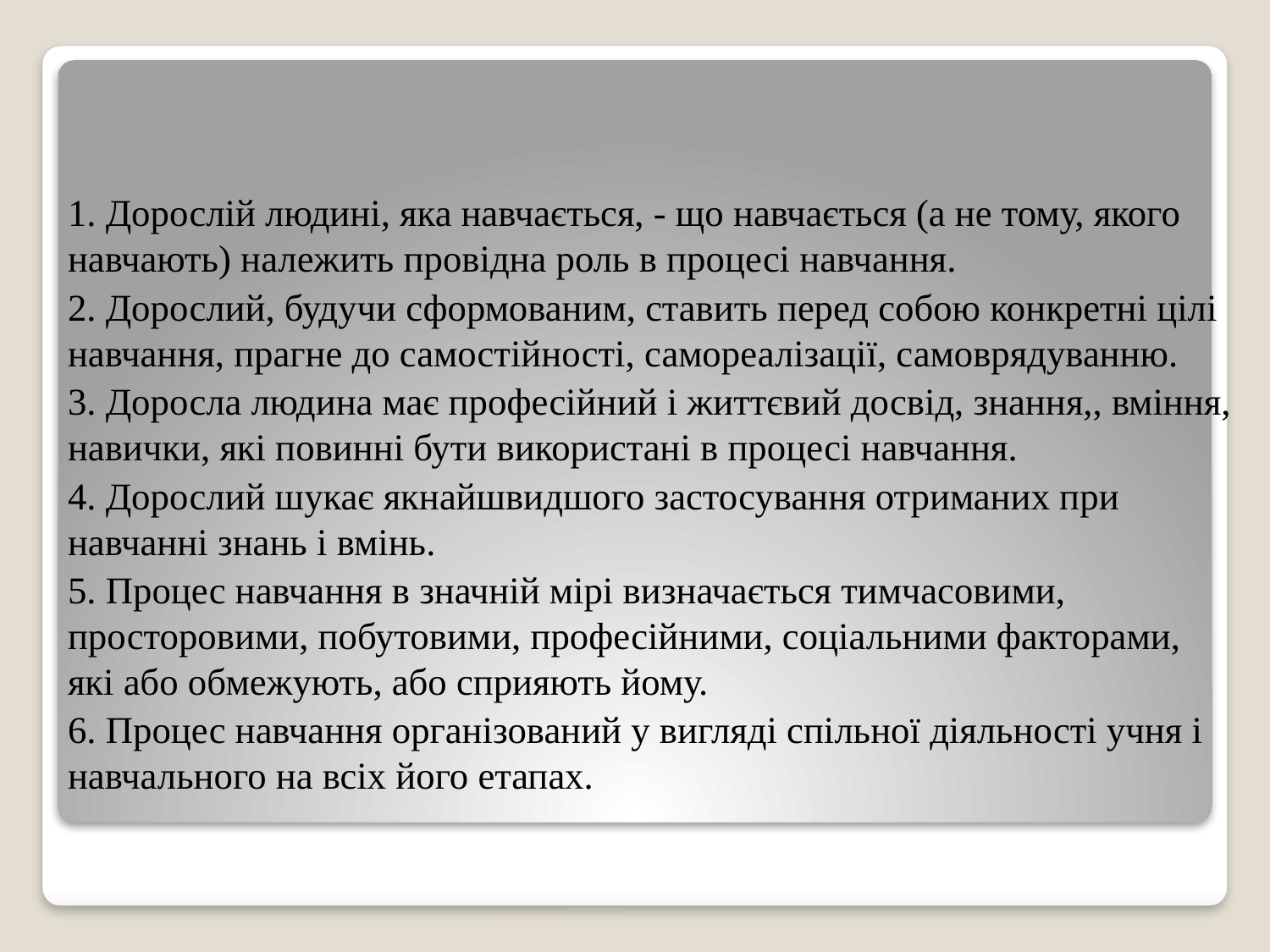

1. Дорослій людині, яка навчається, - що навчається (а не тому, якого навчають) належить провідна роль в процесі навчання.
2. Дорослий, будучи сформованим, ставить перед собою конкретні цілі навчання, прагне до самостійності, самореалізації, самоврядуванню.
3. Доросла людина має професійний і життєвий досвід, знання,, вміння, навички, які повинні бути використані в процесі навчання.
4. Дорослий шукає якнайшвидшого застосування отриманих при навчанні знань і вмінь.
5. Процес навчання в значній мірі визначається тимчасовими, просторовими, побутовими, професійними, соціальними факторами, які або обмежують, або сприяють йому.
6. Процес навчання організований у вигляді спільної діяльності учня і навчального на всіх його етапах.